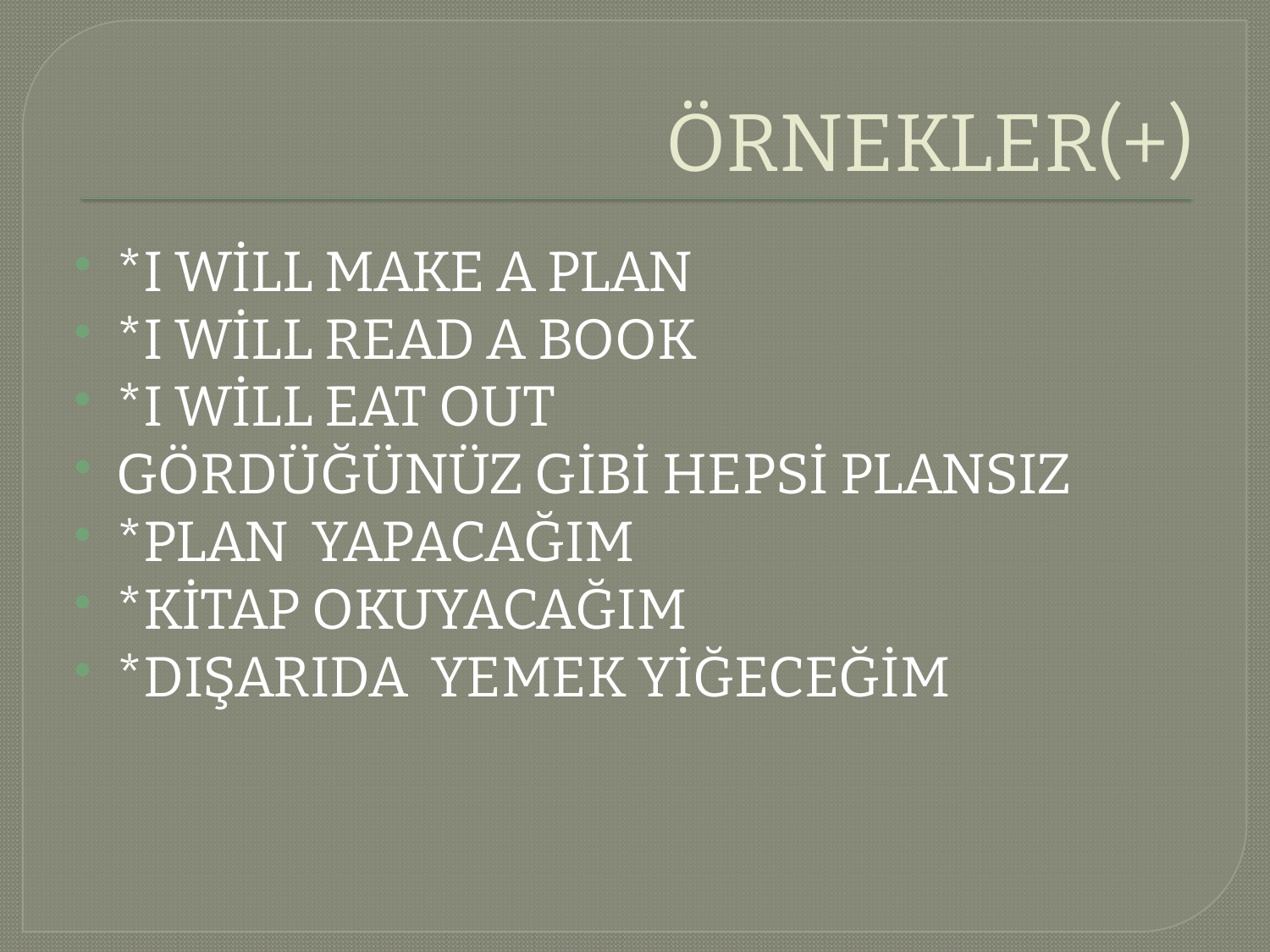

# ÖRNEKLER(+)
*I WİLL MAKE A PLAN
*I WİLL READ A BOOK
*I WİLL EAT OUT
GÖRDÜĞÜNÜZ GİBİ HEPSİ PLANSIZ
*PLAN  YAPACAĞIM
*KİTAP OKUYACAĞIM
*DIŞARIDA  YEMEK YİĞECEĞİM